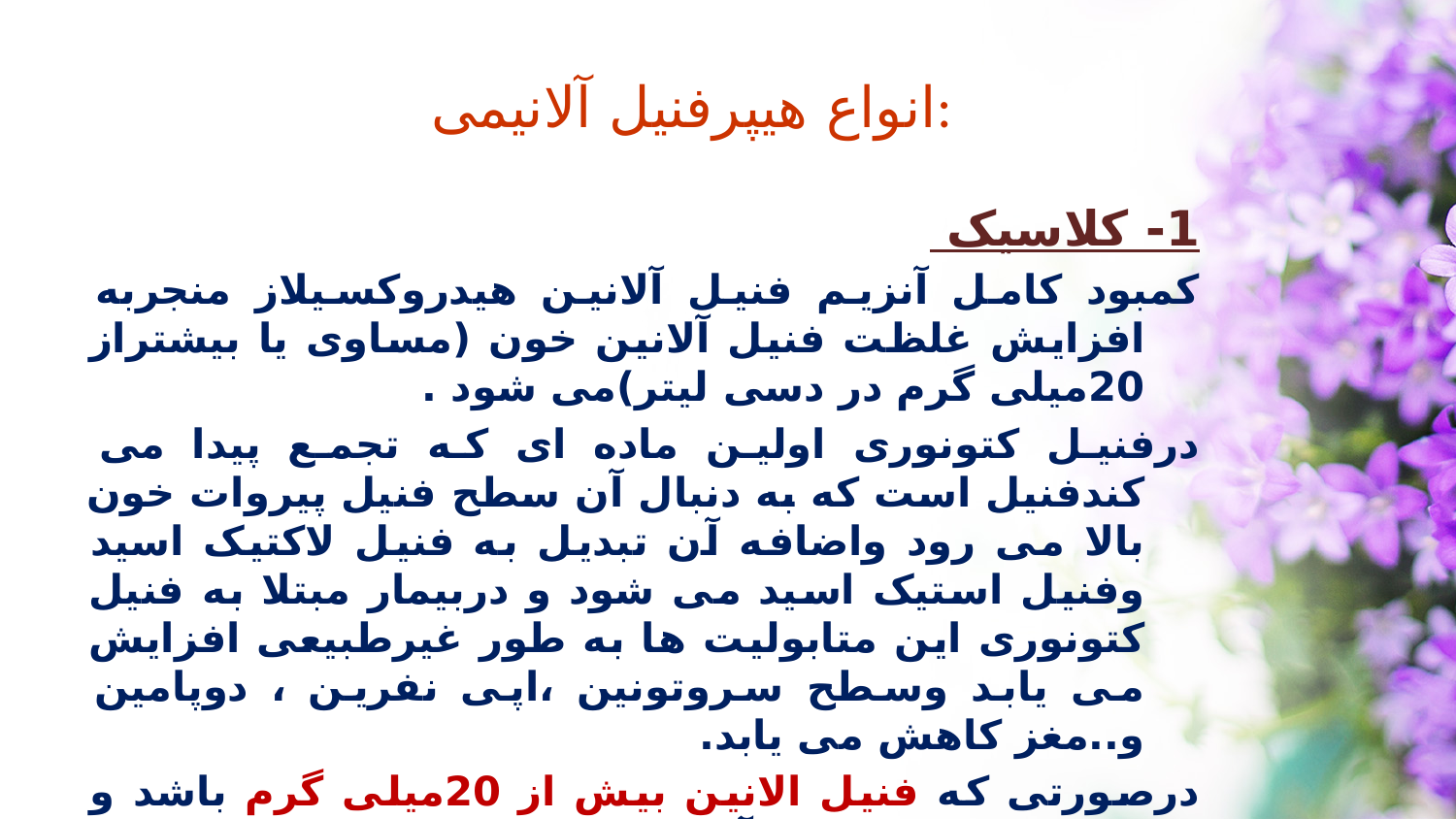

انواع هیپرفنیل آلانیمی:
1- کلاسیک
کمبود کامل آنزیم فنیل آلانین هیدروکسیلاز منجربه افزایش غلظت فنیل آلانین خون (مساوی یا بیشتراز 20میلی گرم در دسی لیتر)می شود .
درفنیل کتونوری اولین ماده ای که تجمع پیدا می کندفنیل است که به دنبال آن سطح فنیل پیروات خون بالا می رود واضافه آن تبدیل به فنیل لاکتیک اسید وفنیل استیک اسید می شود و دربیمار مبتلا به فنیل کتونوری این متابولیت ها به طور غیرطبیعی افزایش می یابد وسطح سروتونین ،اپی نفرین ، دوپامین و..مغز کاهش می یابد.
درصورتی که فنیل الانین بیش از 20میلی گرم باشد و متابولیت های فنیل آلانین در ادرار افزایش یافته باشد تشخیص نوع کلاسیک می باشد.